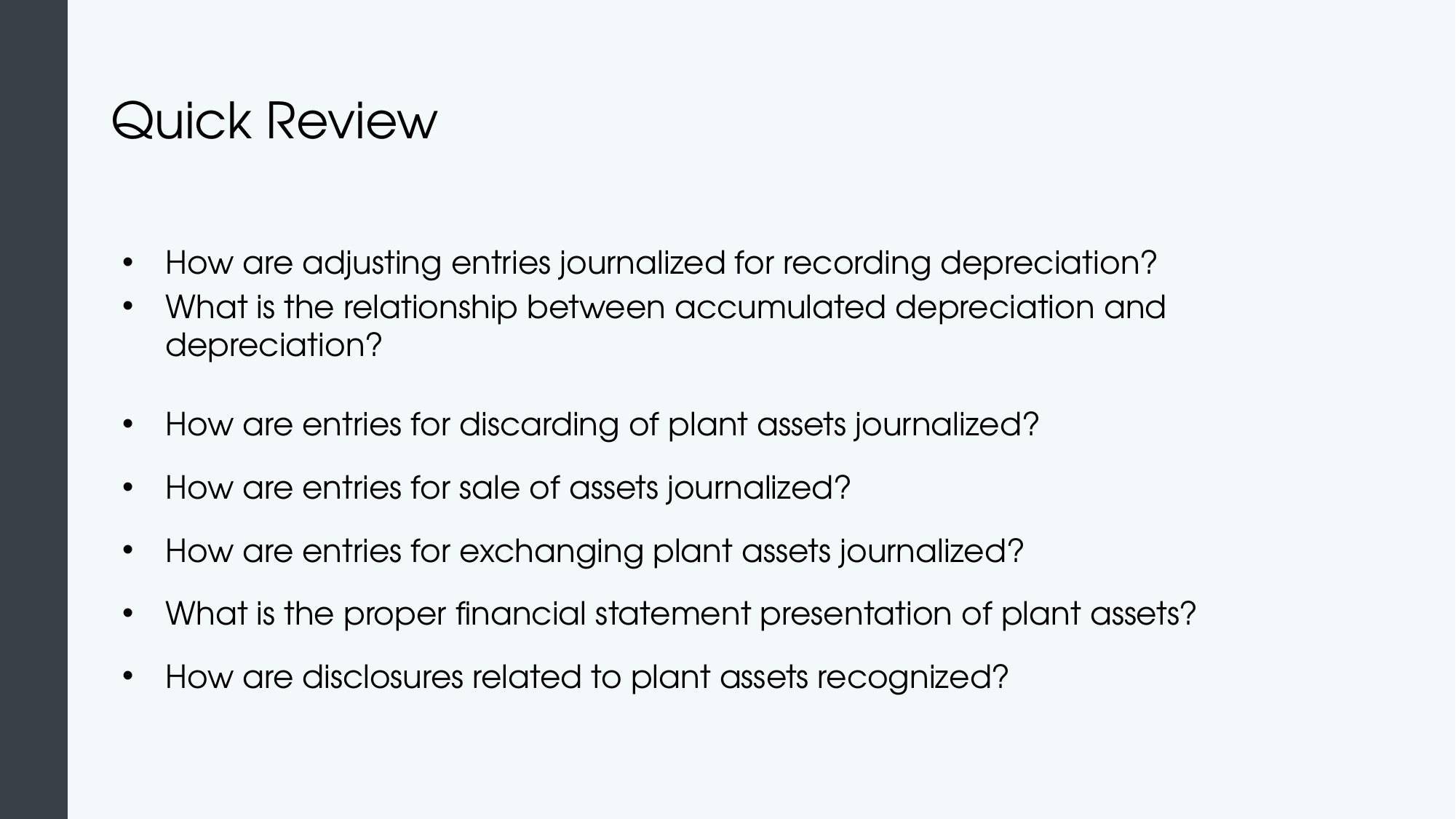

# Quick Review
How are adjusting entries journalized for recording depreciation?
What is the relationship between accumulated depreciation and depreciation?

How are entries for discarding of plant assets journalized?
How are entries for sale of assets journalized?
How are entries for exchanging plant assets journalized?
What is the proper financial statement presentation of plant assets?
How are disclosures related to plant assets recognized?